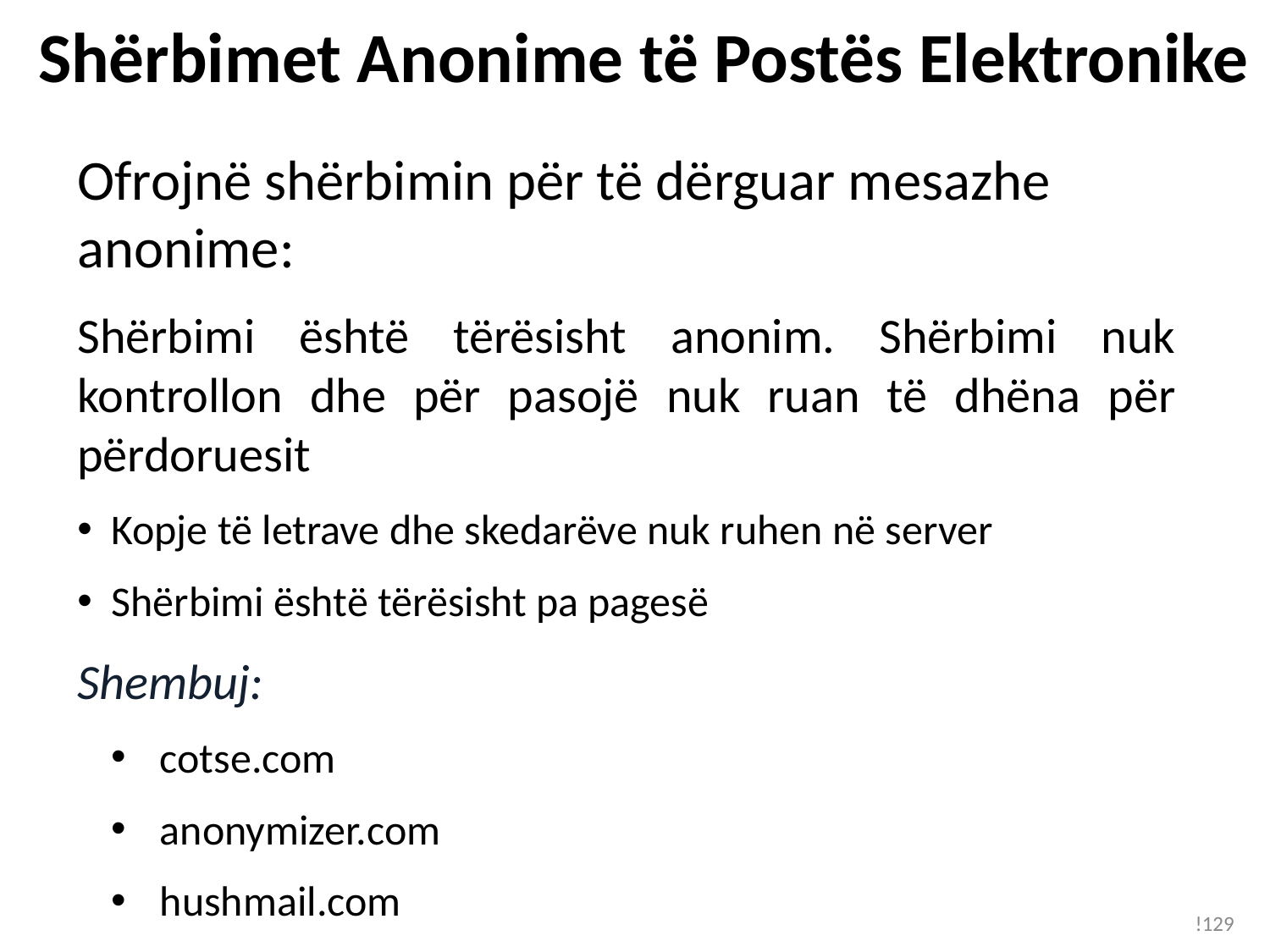

# Shërbimet Anonime të Postës Elektronike
Ofrojnë shërbimin për të dërguar mesazhe anonime:
Shërbimi është tërësisht anonim. Shërbimi nuk kontrollon dhe për pasojë nuk ruan të dhëna për përdoruesit
  Kopje të letrave dhe skedarëve nuk ruhen në server
  Shërbimi është tërësisht pa pagesë
Shembuj:
  cotse.com
  anonymizer.com
  hushmail.com
!129